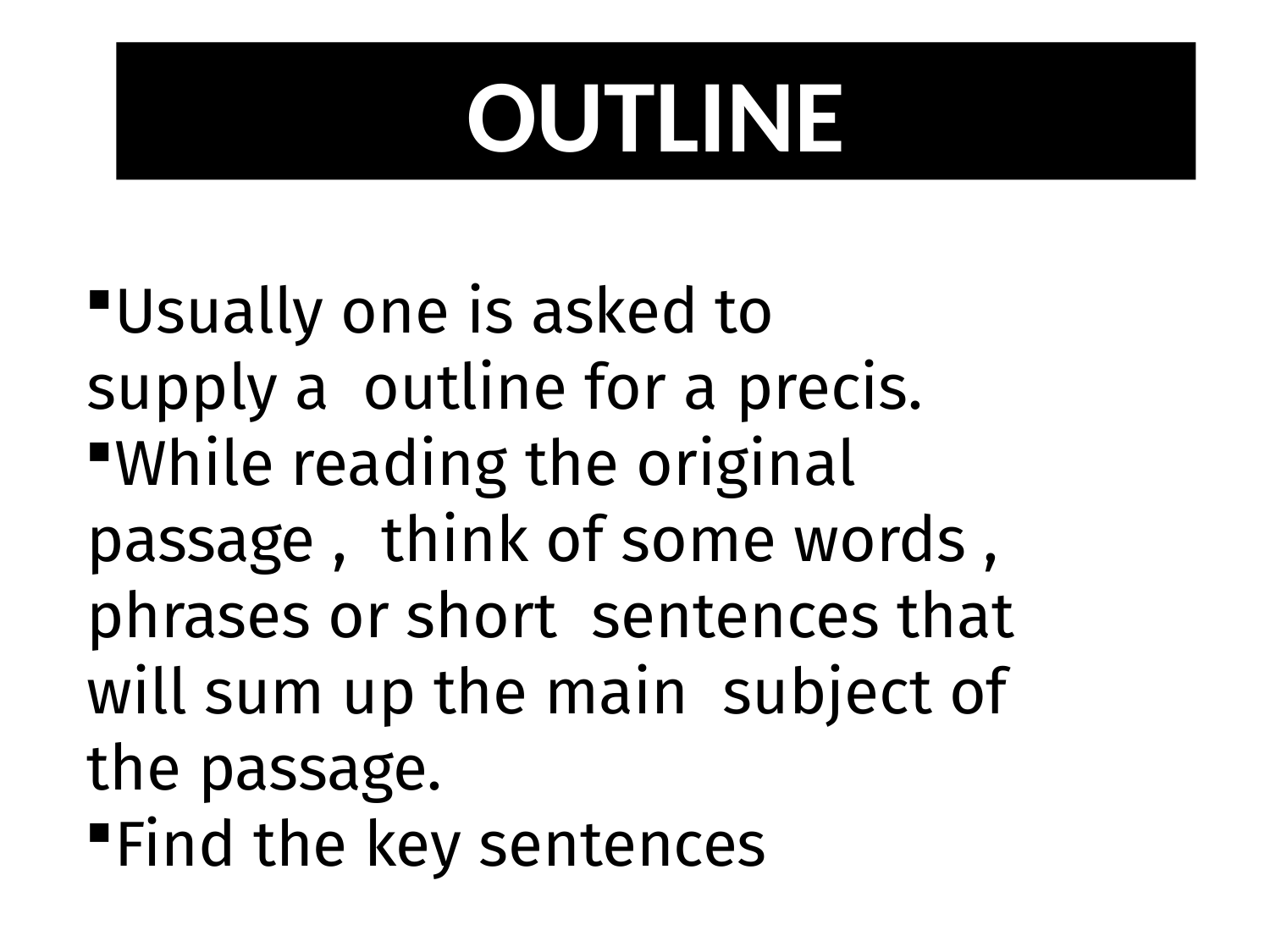

OUTLINE
Usually one is asked to supply a  outline for a precis.
While reading the original passage ,  think of some words , phrases or short  sentences that will sum up the main  subject of the passage.
Find the key sentences